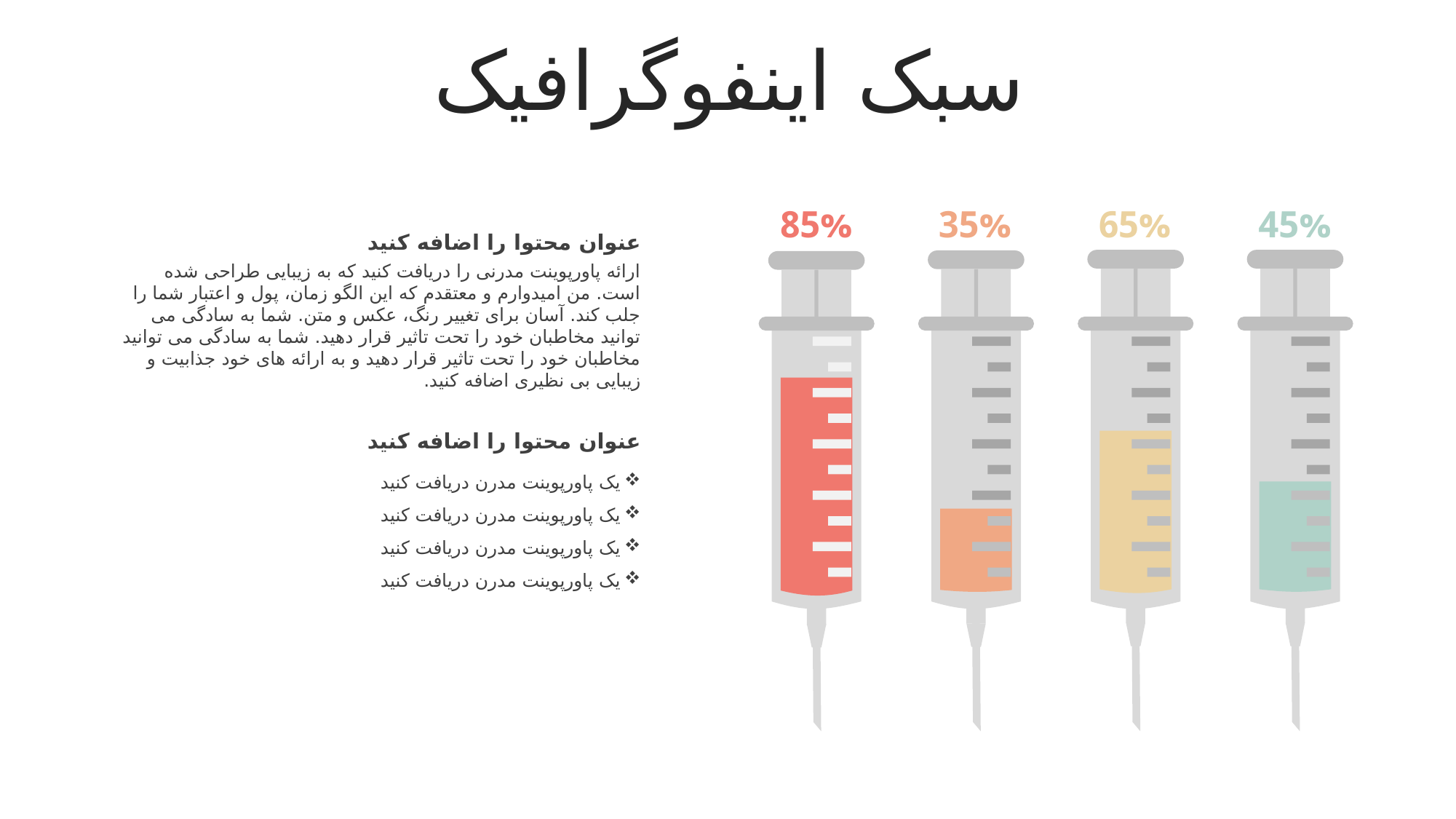

سبک اینفوگرافیک
85%
35%
65%
45%
عنوان محتوا را اضافه کنید
ارائه پاورپوینت مدرنی را دریافت کنید که به زیبایی طراحی شده است. من امیدوارم و معتقدم که این الگو زمان، پول و اعتبار شما را جلب کند. آسان برای تغییر رنگ، عکس و متن. شما به سادگی می توانید مخاطبان خود را تحت تاثیر قرار دهید. شما به سادگی می توانید مخاطبان خود را تحت تاثیر قرار دهید و به ارائه های خود جذابیت و زیبایی بی نظیری اضافه کنید.
عنوان محتوا را اضافه کنید
یک پاورپوینت مدرن دریافت کنید
یک پاورپوینت مدرن دریافت کنید
یک پاورپوینت مدرن دریافت کنید
یک پاورپوینت مدرن دریافت کنید